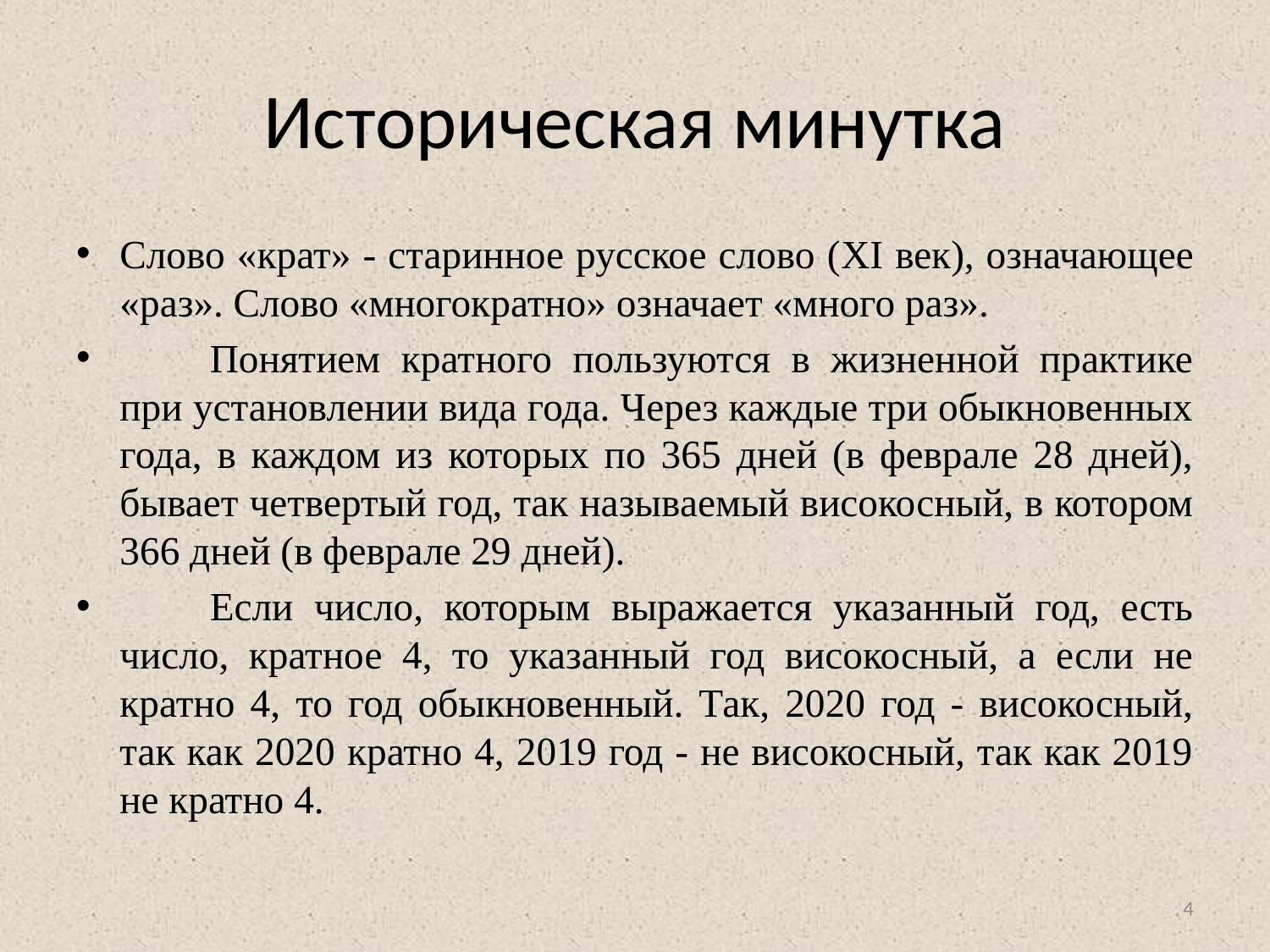

# Историческая минутка
Слово «крат» - старинное русское слово (XI век), означающее «раз». Слово «многократно» означает «много раз».
	Понятием кратного пользуются в жизненной практике при установлении вида года. Через каждые три обыкновенных года, в каждом из которых по 365 дней (в феврале 28 дней), бывает четвертый год, так называемый високосный, в котором 366 дней (в феврале 29 дней).
	Если число, которым выражается указанный год, есть число, кратное 4, то указанный год високосный, а если не кратно 4, то год обыкновенный. Так, 2020 год - високосный, так как 2020 кратно 4, 2019 год - не високосный, так как 2019 не кратно 4.

4